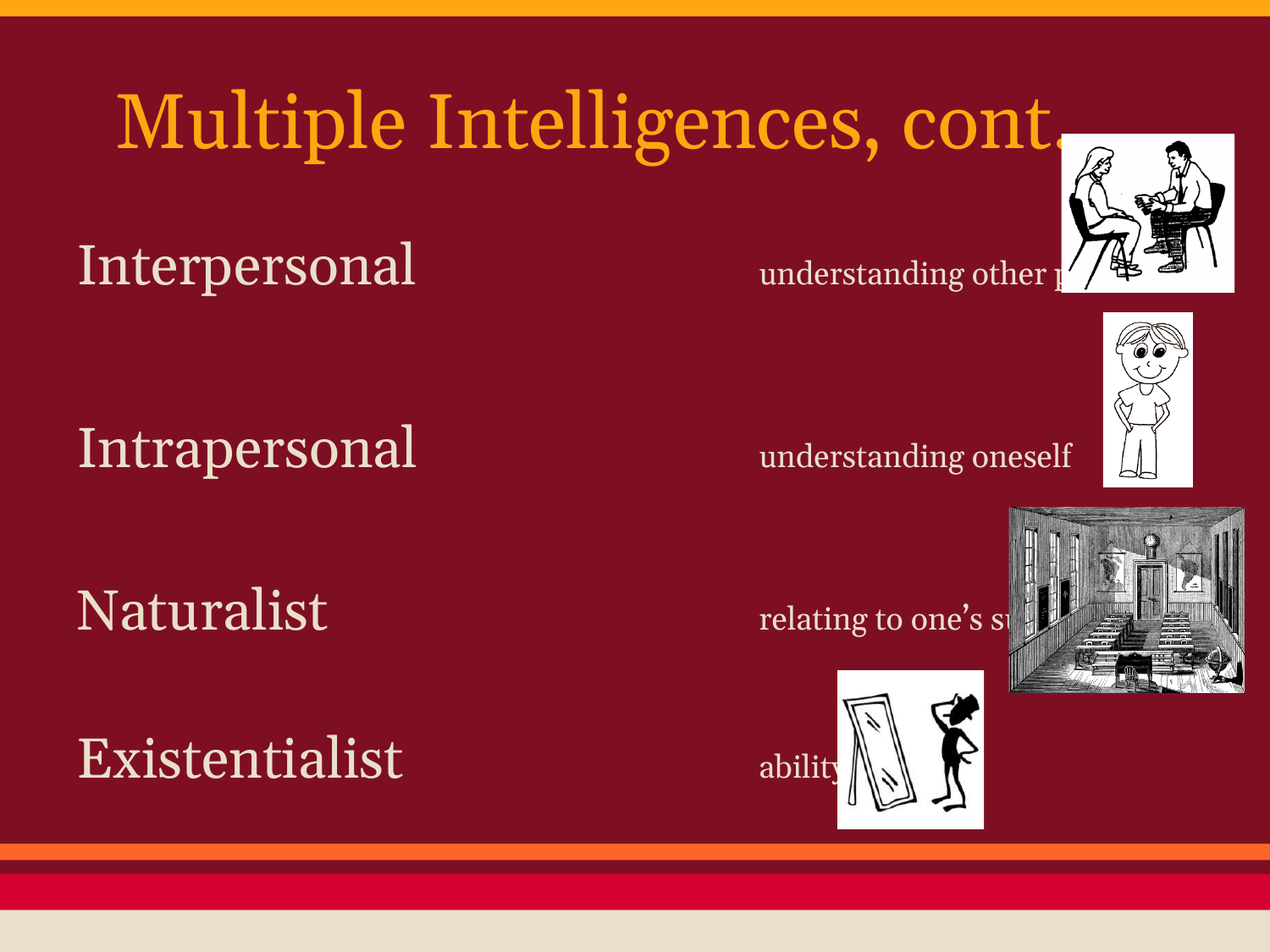

# Multiple Intelligences, cont.

Interpersonal			understanding other people

Intrapersonal			understanding oneself

Naturalist				relating to one’s surroundings

Existentialist			ability to reflect